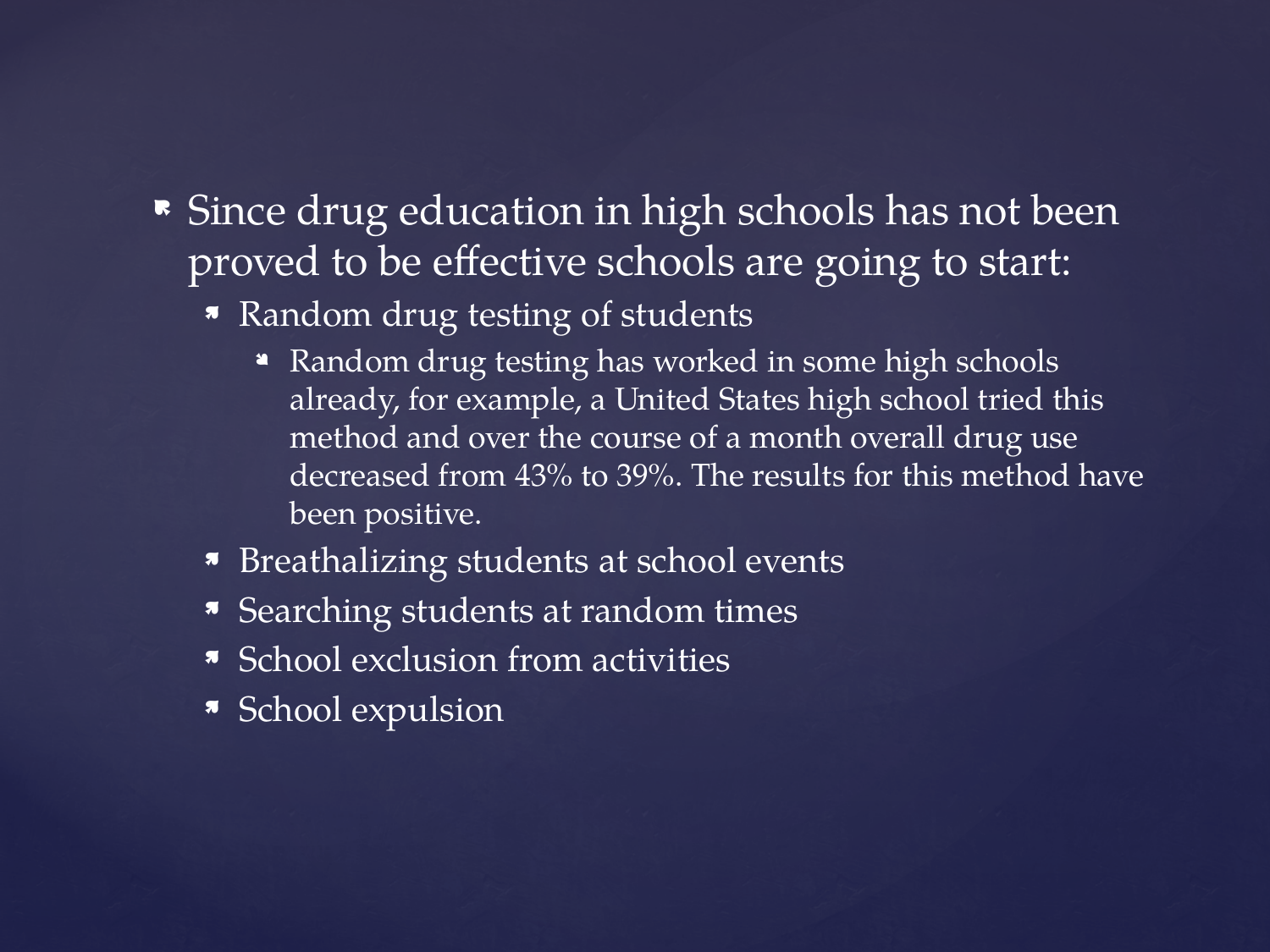

Since drug education in high schools has not been proved to be effective schools are going to start:
Random drug testing of students
Random drug testing has worked in some high schools already, for example, a United States high school tried this method and over the course of a month overall drug use decreased from 43% to 39%. The results for this method have been positive.
Breathalizing students at school events
Searching students at random times
School exclusion from activities
School expulsion